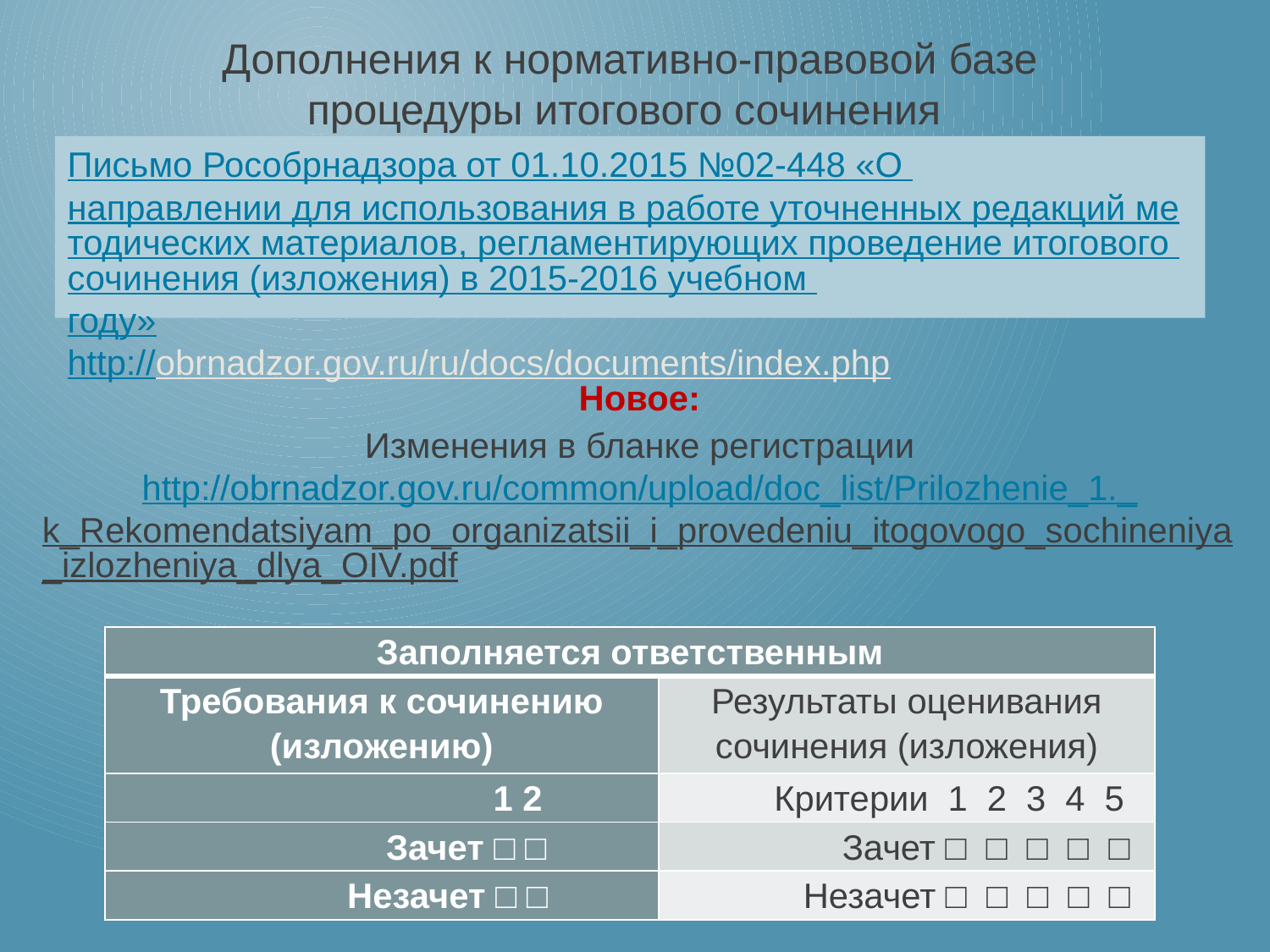

Дополнения к нормативно-правовой базе процедуры итогового сочинения
Письмо Рособрнадзора от 01.10.2015 №02-448 «О направлении для использования в работе уточненных редакций методических материалов, регламентирующих проведение итогового сочинения (изложения) в 2015-2016 учебном году»
http://obrnadzor.gov.ru/ru/docs/documents/index.php
Новое:
Изменения в бланке регистрации
http://obrnadzor.gov.ru/common/upload/doc_list/Prilozhenie_1._k_Rekomendatsiyam_po_organizatsii_i_provedeniu_itogovogo_sochineniya_izlozheniya_dlya_OIV.pdf
| Заполняется ответственным |  |
| --- | --- |
| Требования к сочинению (изложению) | Результаты оценивания сочинения (изложения) |
| 1 2 | Критерии 1 2 3 4 5 |
| Зачет □ □ | Зачет □ □ □ □ □ |
| Незачет □ □ | Незачет □ □ □ □ □ |